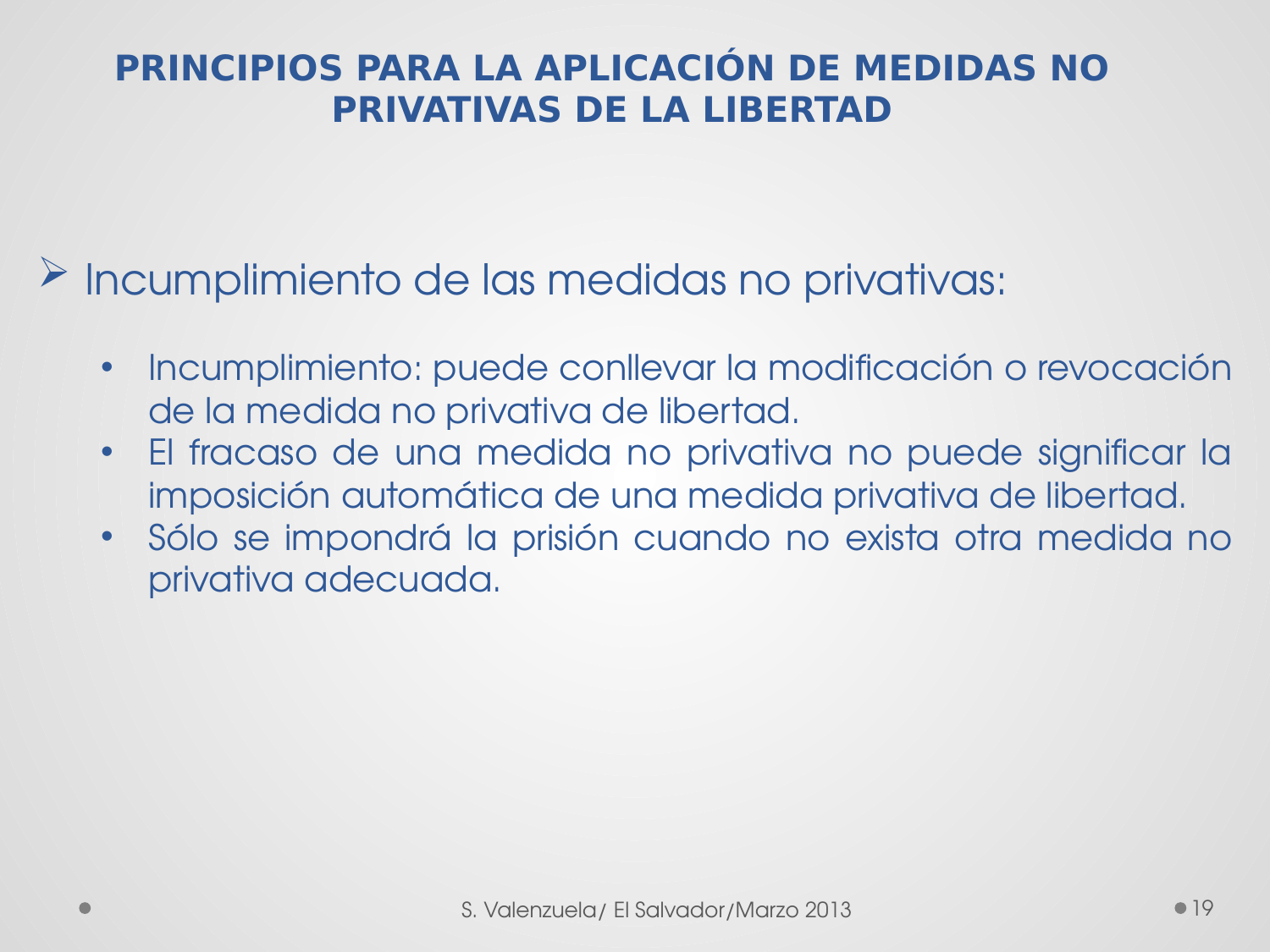

# PRINCIPIOS PARA LA APLICACIÓN DE MEDIDAS NO PRIVATIVAS DE LA LIBERTAD

Incumplimiento de las medidas no privativas:

Incumplimiento: puede conllevar la modificación o revocación de la medida no privativa de libertad.
El fracaso de una medida no privativa no puede significar la imposición automática de una medida privativa de libertad.
Sólo se impondrá la prisión cuando no exista otra medida no privativa adecuada.

19
S. Valenzuela/ El Salvador/Marzo 2013